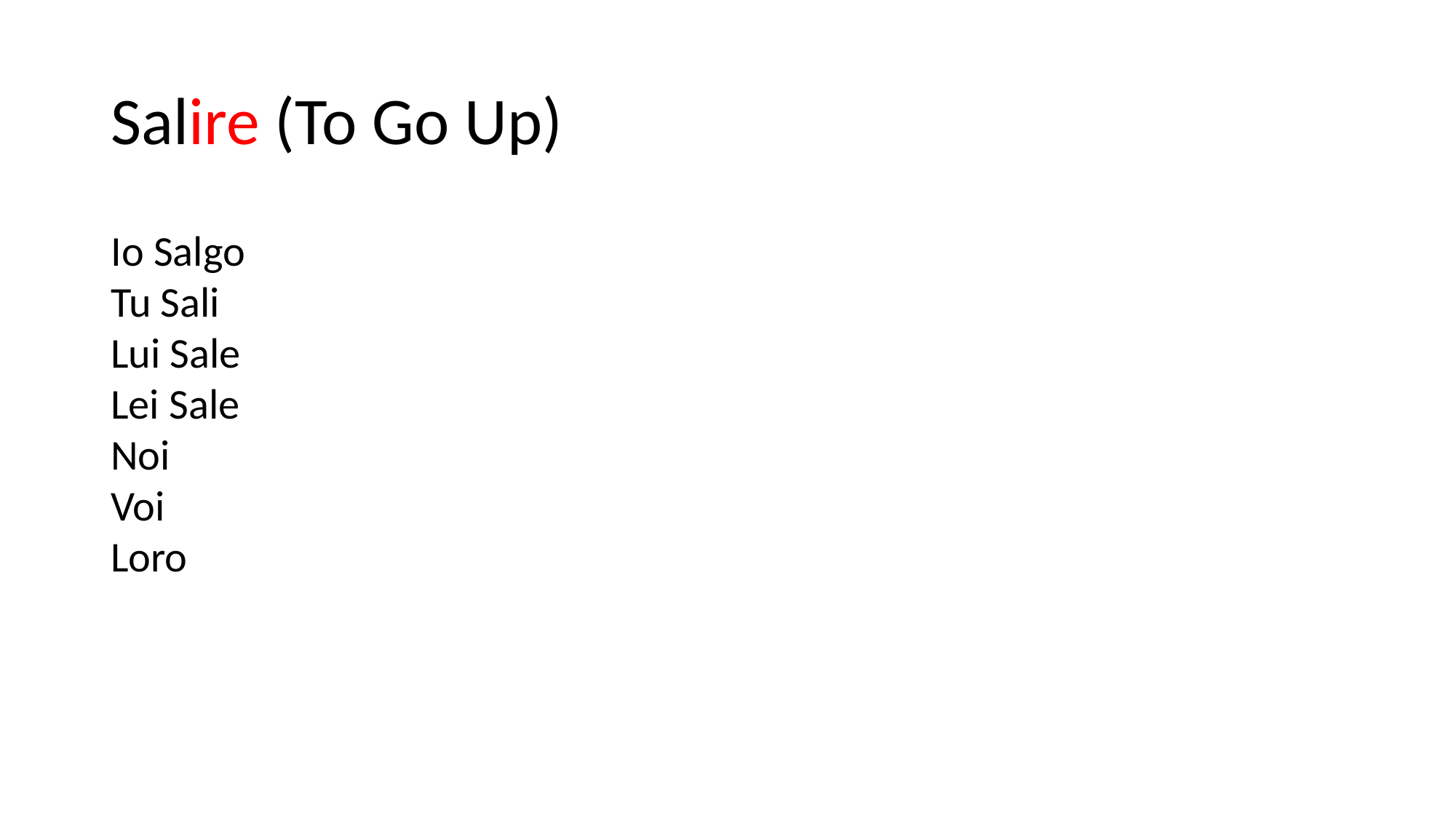

# Salire (To Go Up)
Io Salgo
Tu Sali
Lui Sale
Lei Sale
Noi
Voi
Loro